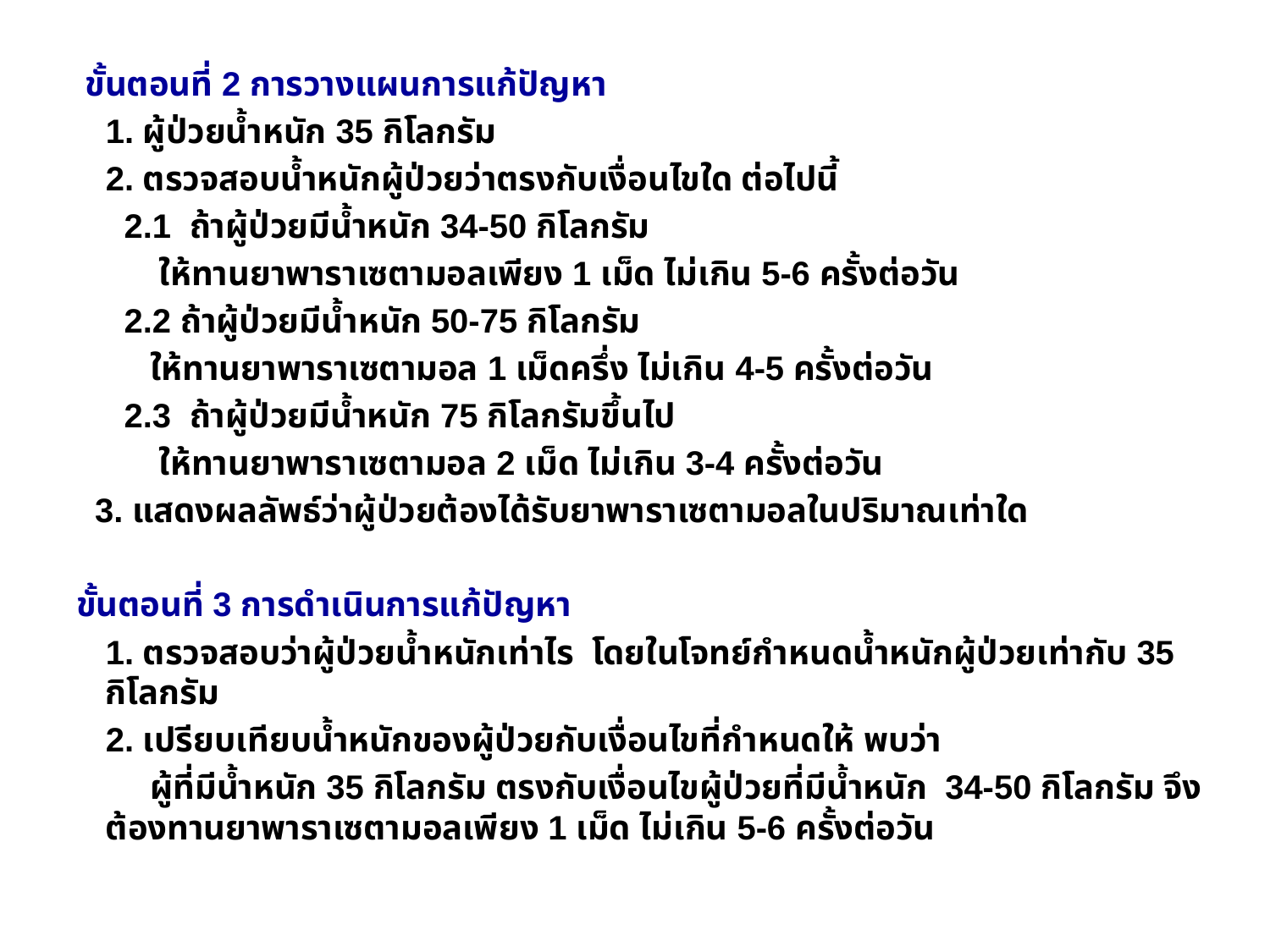

ขั้นตอนที่ 2 การวางแผนการแก้ปัญหา
1. ผู้ป่วยน้ำหนัก 35 กิโลกรัม
2. ตรวจสอบน้ำหนักผู้ป่วยว่าตรงกับเงื่อนไขใด ต่อไปนี้
  2.1  ถ้าผู้ป่วยมีน้ำหนัก 34-50 กิโลกรัม
      ให้ทานยาพาราเซตามอลเพียง 1 เม็ด ไม่เกิน 5-6 ครั้งต่อวัน
  2.2 ถ้าผู้ป่วยมีน้ำหนัก 50-75 กิโลกรัม
     ให้ทานยาพาราเซตามอล 1 เม็ดครึ่ง ไม่เกิน 4-5 ครั้งต่อวัน
  2.3  ถ้าผู้ป่วยมีน้ำหนัก 75 กิโลกรัมขึ้นไป
      ให้ทานยาพาราเซตามอล 2 เม็ด ไม่เกิน 3-4 ครั้งต่อวัน
  3. แสดงผลลัพธ์ว่าผู้ป่วยต้องได้รับยาพาราเซตามอลในปริมาณเท่าใด

ขั้นตอนที่ 3 การดำเนินการแก้ปัญหา
1. ตรวจสอบว่าผู้ป่วยน้ำหนักเท่าไร  โดยในโจทย์กำหนดน้ำหนักผู้ป่วยเท่ากับ 35 กิโลกรัม
2. เปรียบเทียบน้ำหนักของผู้ป่วยกับเงื่อนไขที่กำหนดให้ พบว่า
     ผู้ที่มีน้ำหนัก 35 กิโลกรัม ตรงกับเงื่อนไขผู้ป่วยที่มีน้ำหนัก  34-50 กิโลกรัม จึงต้องทานยาพาราเซตามอลเพียง 1 เม็ด ไม่เกิน 5-6 ครั้งต่อวัน